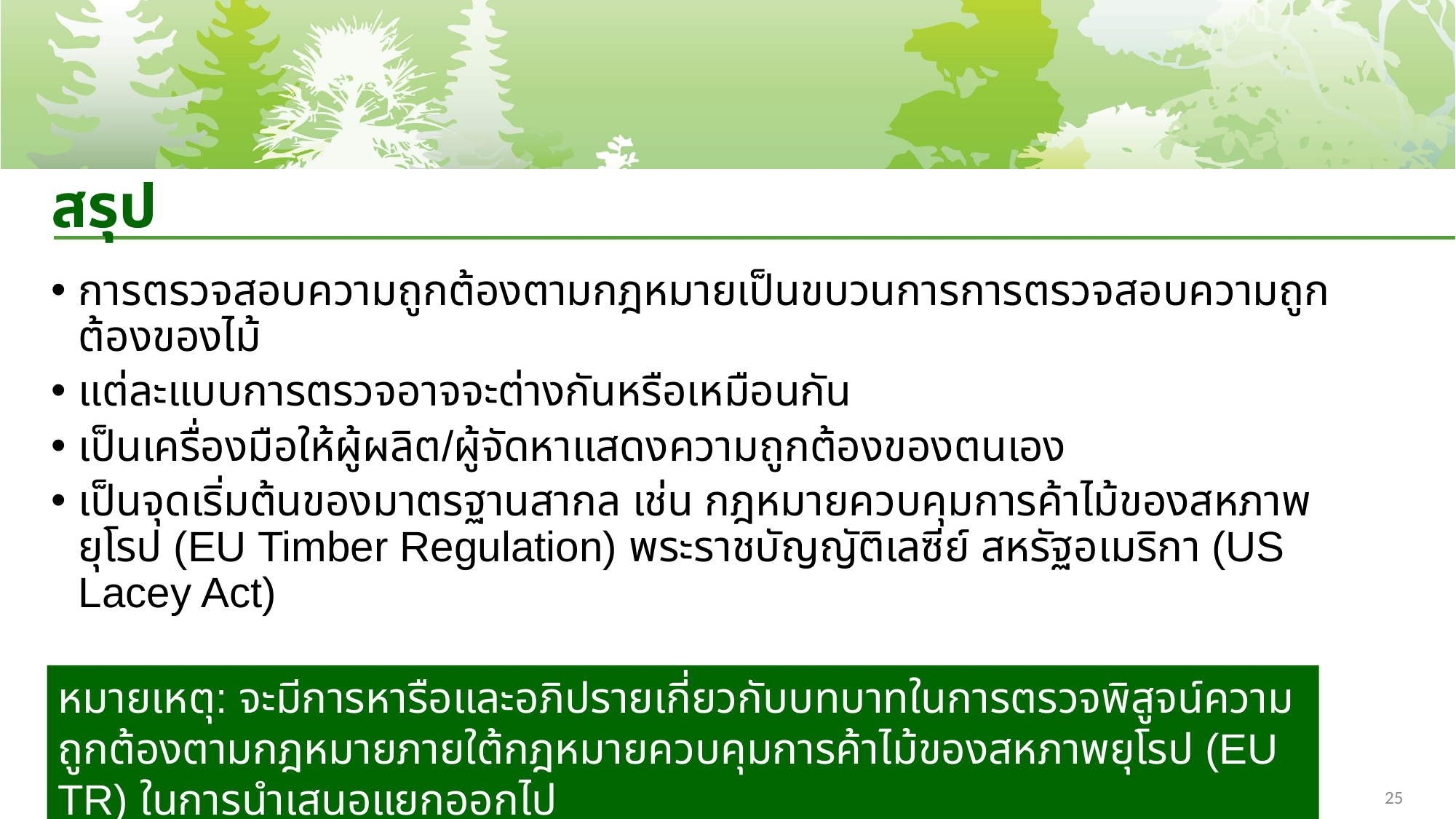

# สรุป
การตรวจสอบความถูกต้องตามกฎหมายเป็นขบวนการการตรวจสอบความถูกต้องของไม้
แต่ละแบบการตรวจอาจจะต่างกันหรือเหมือนกัน
เป็นเครื่องมือให้ผู้ผลิต/ผู้จัดหาแสดงความถูกต้องของตนเอง
เป็นจุดเริ่มต้นของมาตรฐานสากล เช่น กฎหมายควบคุมการค้าไม้ของสหภาพยุโรป (EU Timber Regulation) พระราชบัญญัติเลซีย์ สหรัฐอเมริกา (US Lacey Act)

หมายเหตุ: จะมีการหารือและอภิปรายเกี่ยวกับบทบาทในการตรวจพิสูจน์ความถูกต้องตามกฎหมายภายใต้กฎหมายควบคุมการค้าไม้ของสหภาพยุโรป (EU TR) ในการนำเสนอแยกออกไป
25